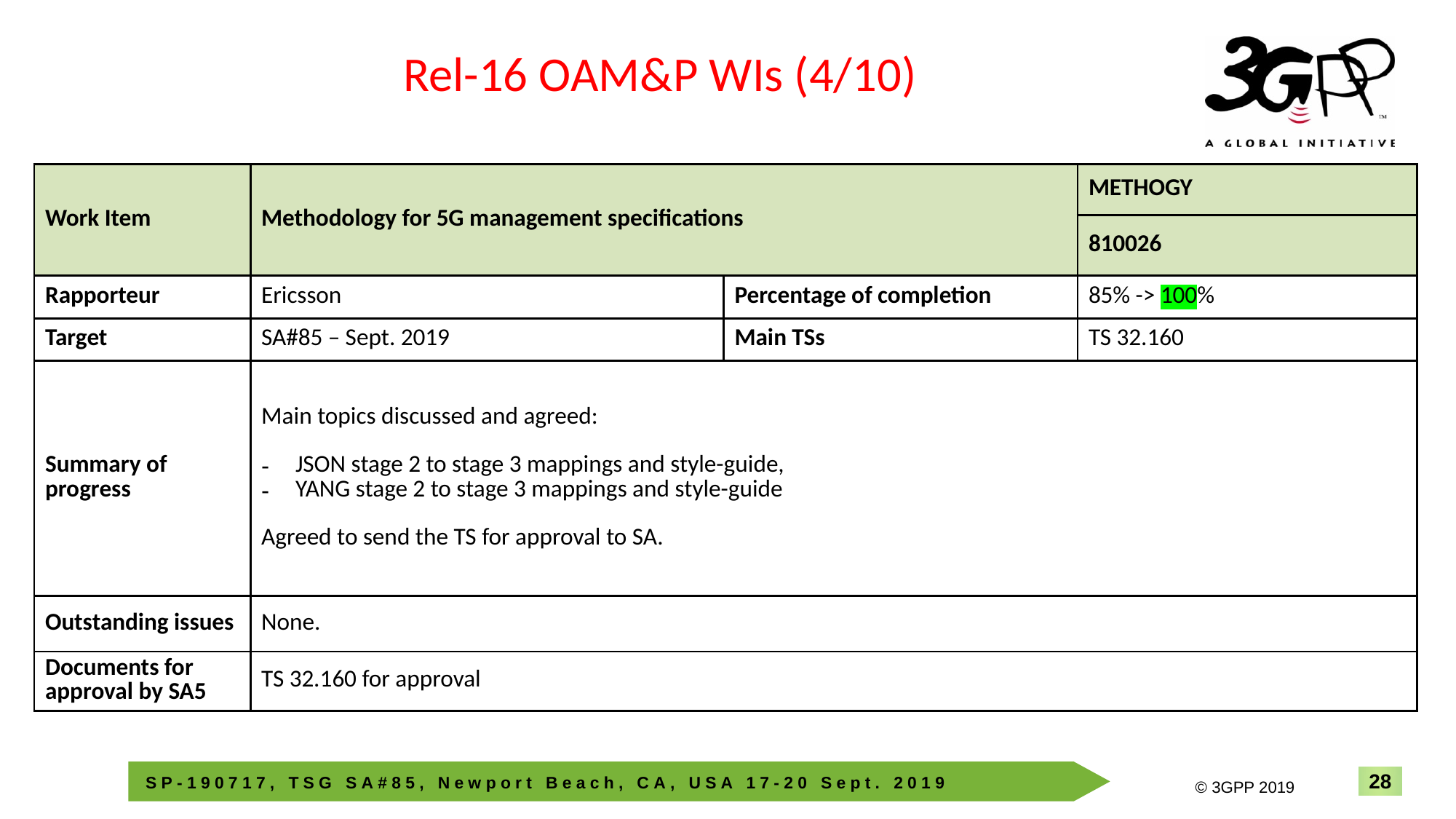

Rel-16 OAM&P WIs (4/10)
| Work Item | Methodology for 5G management specifications |  | METHOGY |
| --- | --- | --- | --- |
|  |  |  | 810026 |
| Rapporteur | Ericsson | Percentage of completion | 85% -> 100% |
| Target | SA#85 – Sept. 2019 | Main TSs | TS 32.160 |
| Summary of progress | Main topics discussed and agreed: JSON stage 2 to stage 3 mappings and style-guide, YANG stage 2 to stage 3 mappings and style-guide Agreed to send the TS for approval to SA. |  |  |
| Outstanding issues | None. |  |  |
| Documents for approval by SA5 | TS 32.160 for approval |  |  |